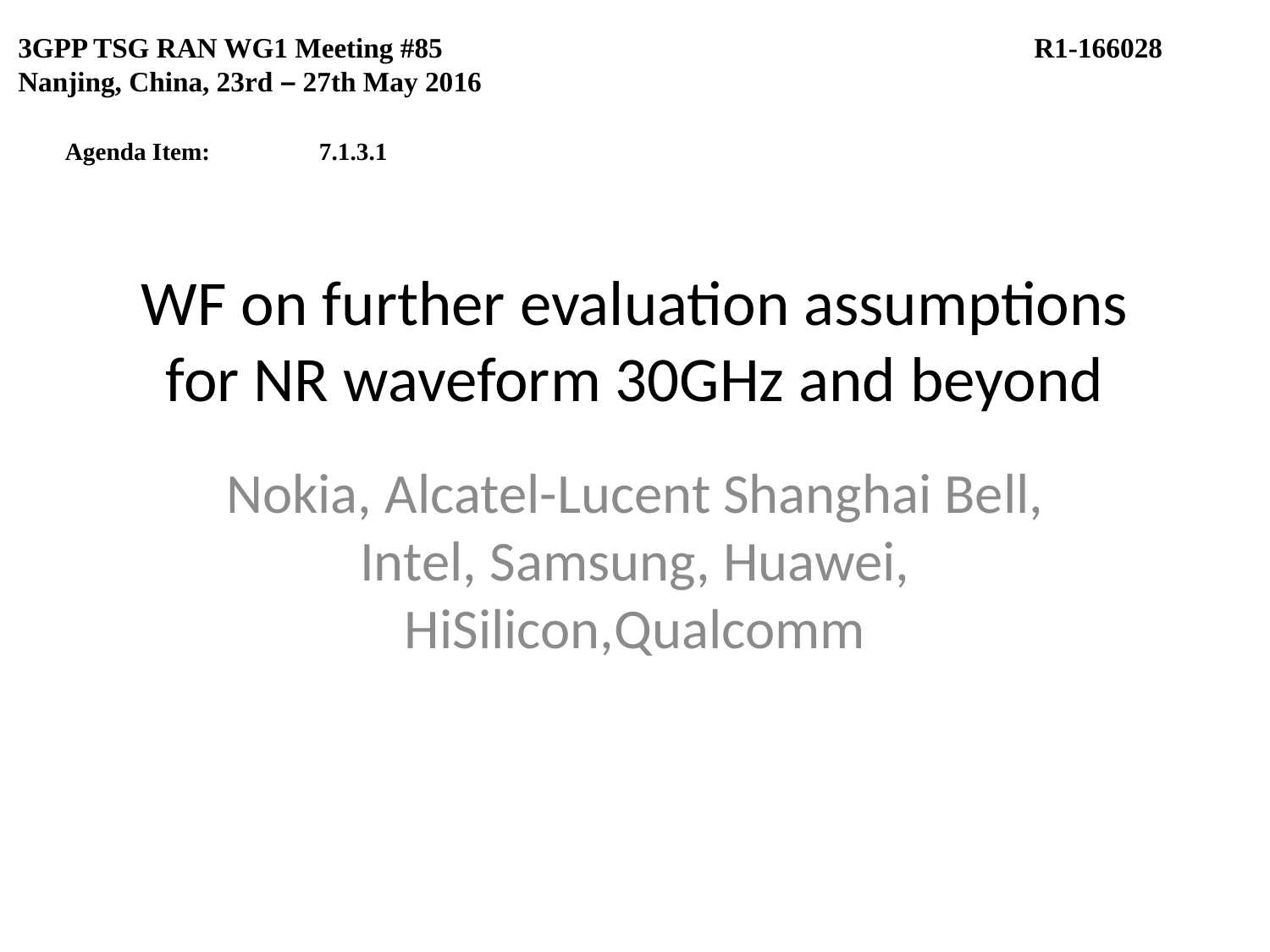

3GPP TSG RAN WG1 Meeting #85					R1-166028
Nanjing, China, 23rd – 27th May 2016

Agenda Item:	7.1.3.1

# WF on further evaluation assumptions for NR waveform 30GHz and beyond
Nokia, Alcatel-Lucent Shanghai Bell, Intel, Samsung, Huawei, HiSilicon,Qualcomm